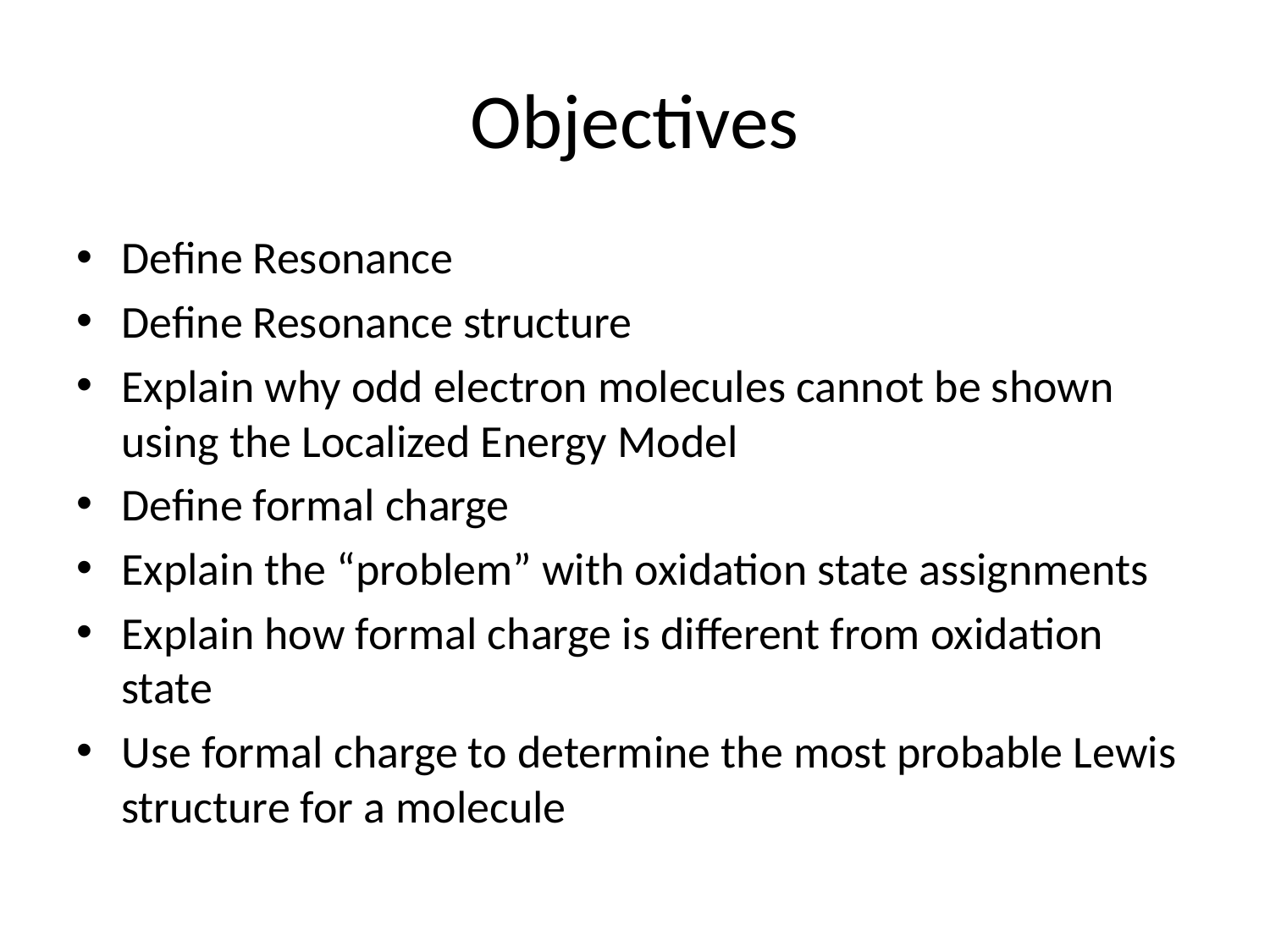

# Objectives
Define Resonance
Define Resonance structure
Explain why odd electron molecules cannot be shown using the Localized Energy Model
Define formal charge
Explain the “problem” with oxidation state assignments
Explain how formal charge is different from oxidation state
Use formal charge to determine the most probable Lewis structure for a molecule